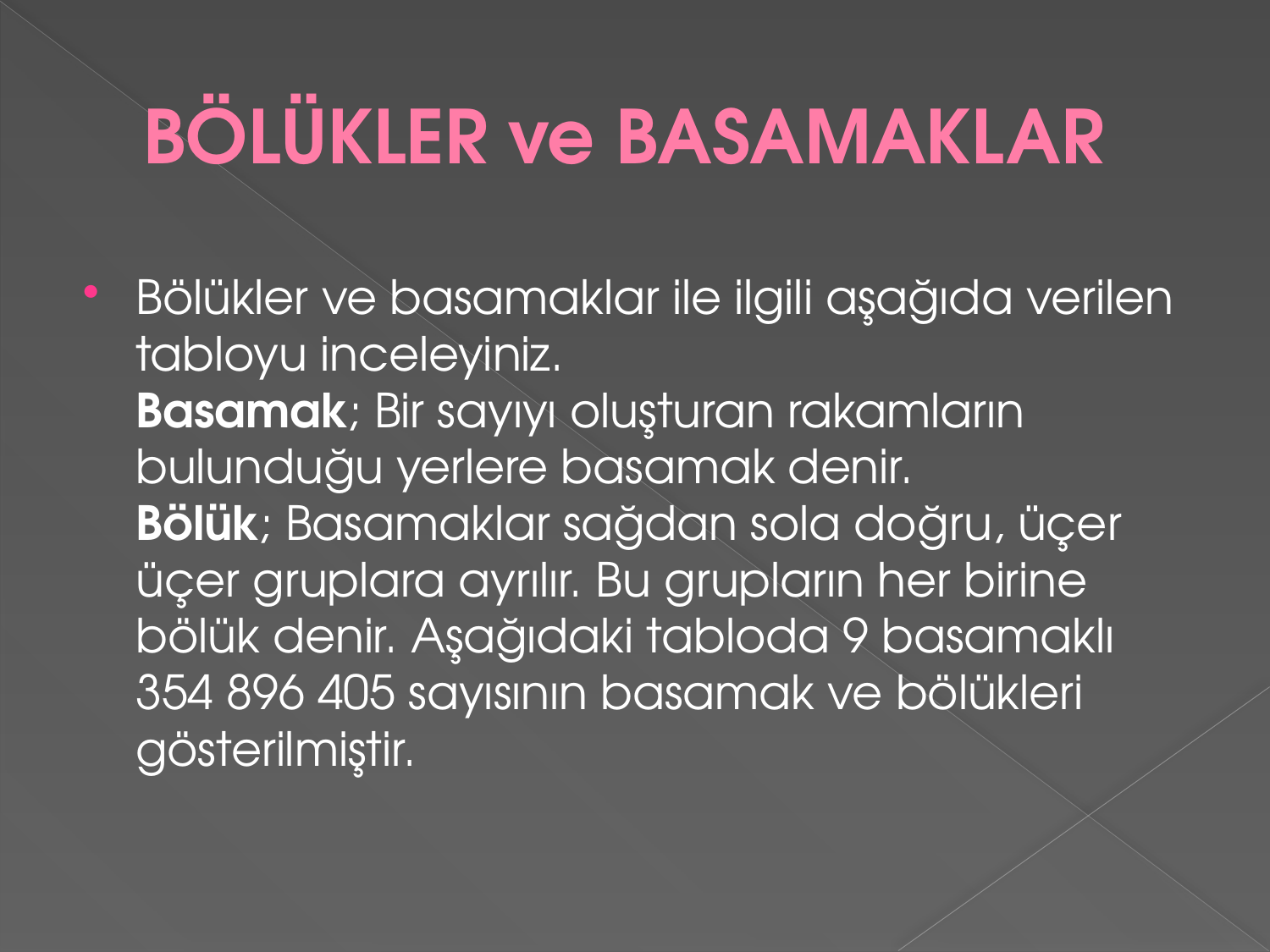

# BÖLÜKLER ve BASAMAKLAR
Bölükler ve basamaklar ile ilgili aşağıda verilen tabloyu inceleyiniz.
Basamak; Bir sayıyı oluşturan rakamların bulunduğu yerlere basamak denir.
Bölük; Basamaklar sağdan sola doğru, üçer üçer gruplara ayrılır. Bu grupların her birine bölük denir. Aşağıdaki tabloda 9 basamaklı 354 896 405 sayısının basamak ve bölükleri gösterilmiştir.